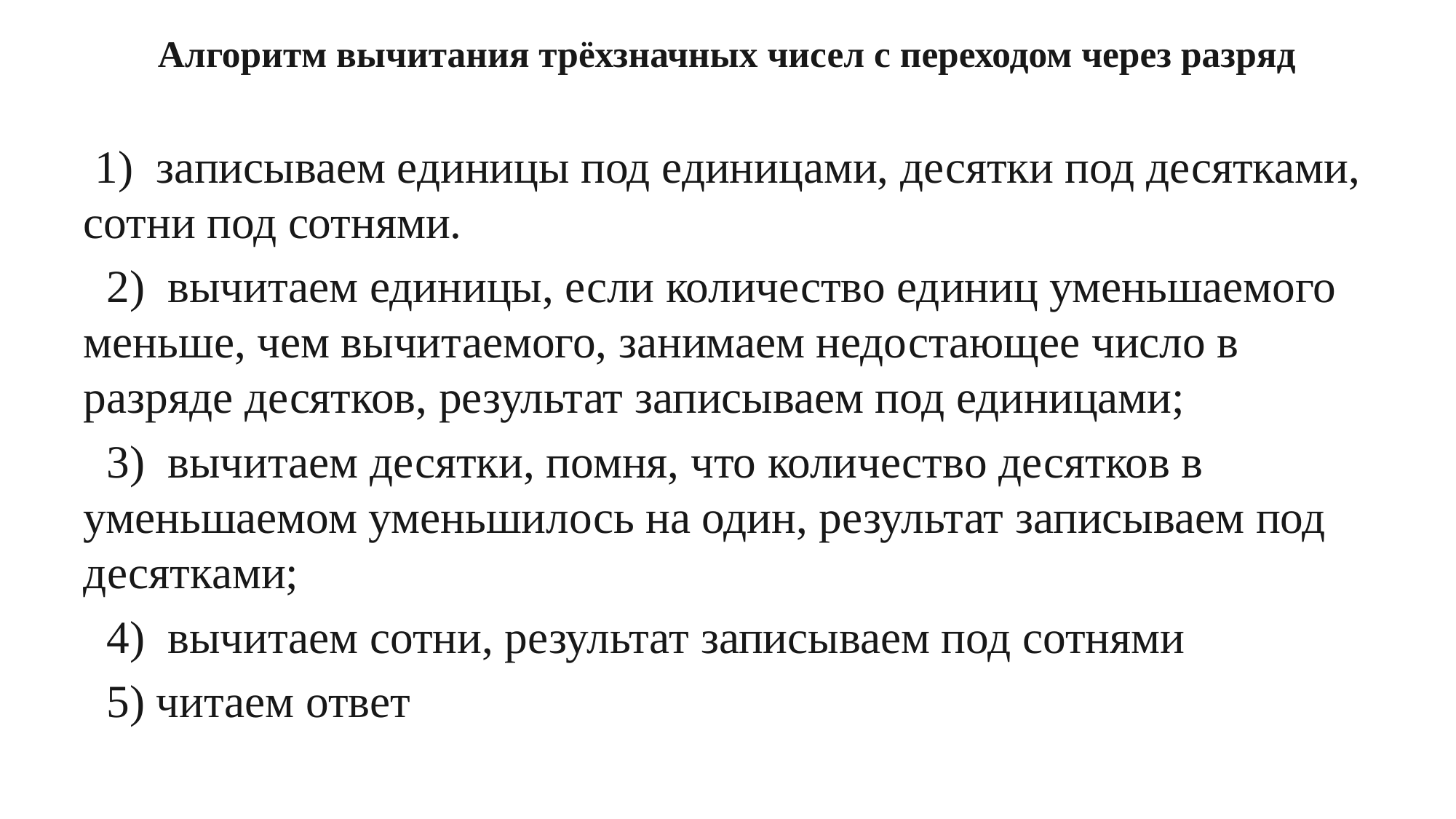

Алгоритм вычитания трёхзначных чисел с переходом через разряд

 1)  записываем единицы под единицами, десятки под десятками, сотни под сотнями.
  2)  вычитаем единицы, если количество единиц уменьшаемого меньше, чем вычитаемого, занимаем недостающее число в разряде десятков, результат записываем под единицами;
  3)  вычитаем десятки, помня, что количество десятков в уменьшаемом уменьшилось на один, результат записываем под десятками;
  4)  вычитаем сотни, результат записываем под сотнями
  5) читаем ответ

#